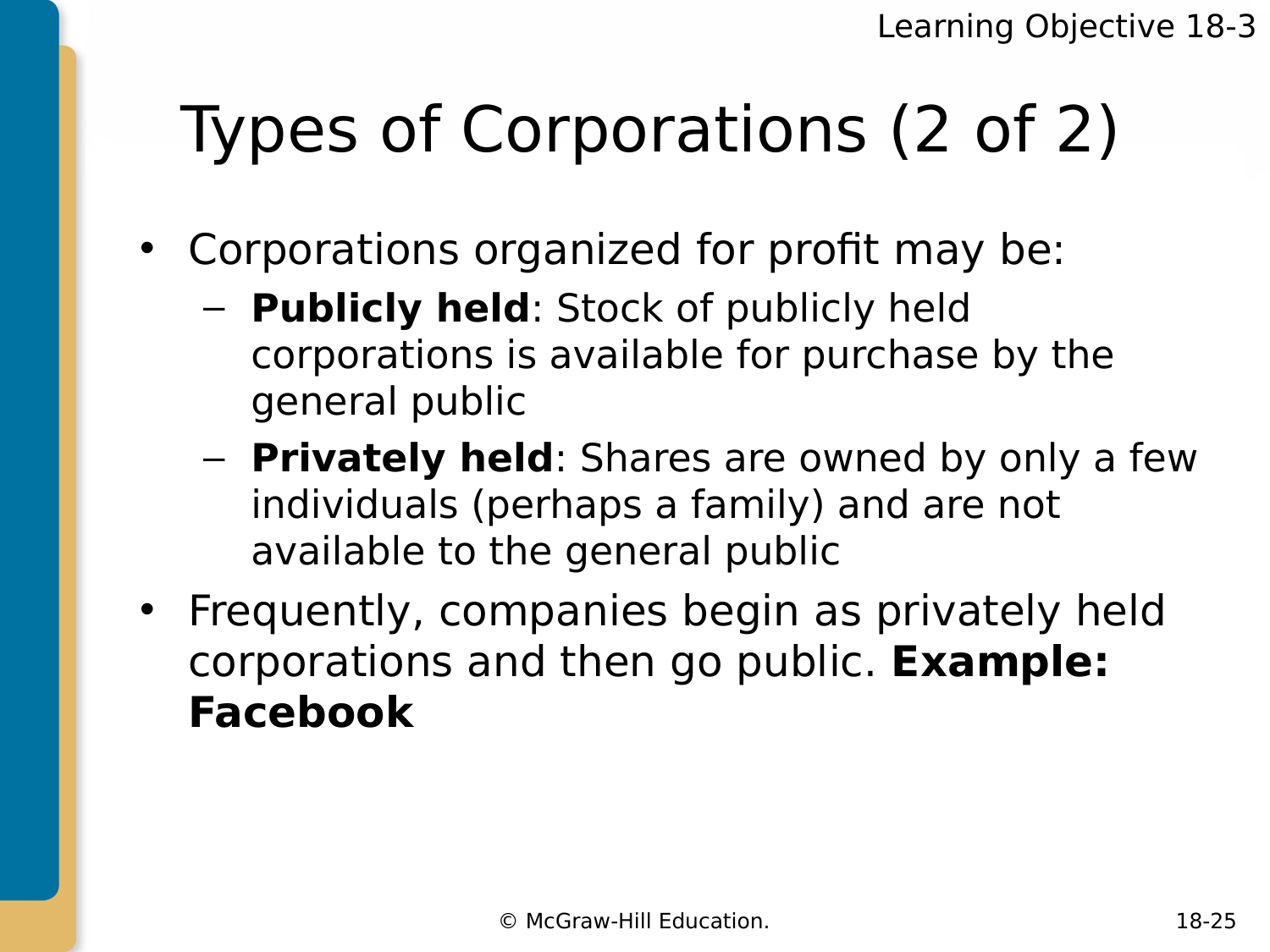

Learning Objective 18-3
# Types of Corporations (2 of 2)
Corporations organized for profit may be:
Publicly held: Stock of publicly held corporations is available for purchase by the general public
Privately held: Shares are owned by only a few individuals (perhaps a family) and are not available to the general public
Frequently, companies begin as privately held corporations and then go public. Example: Facebook